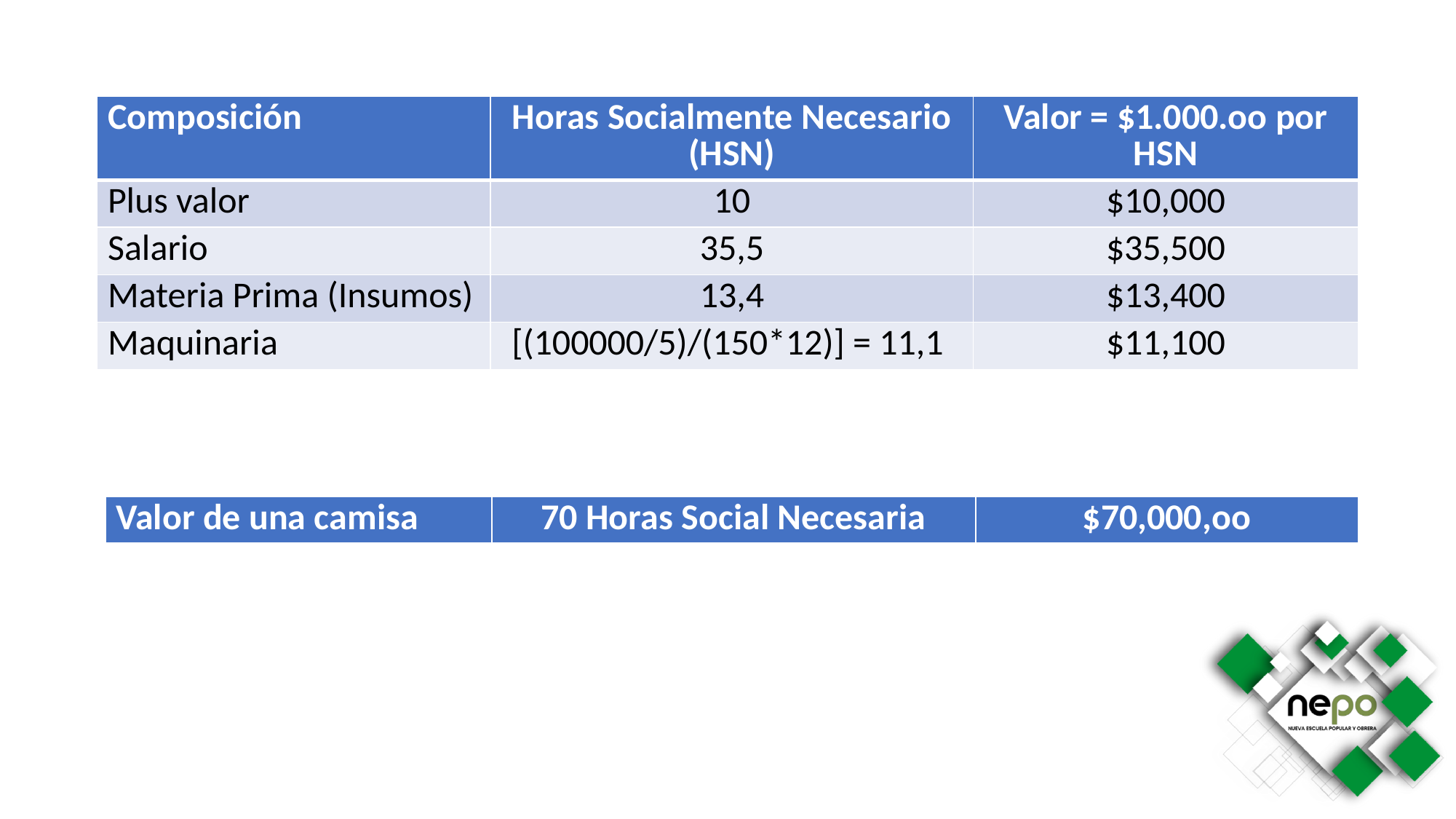

| Composición | Horas Socialmente Necesario (HSN) | Valor = $1.000.oo por HSN |
| --- | --- | --- |
| Plus valor | 10 | $10,000 |
| Salario | 35,5 | $35,500 |
| Materia Prima (Insumos) | 13,4 | $13,400 |
| Maquinaria | [(100000/5)/(150\*12)] = 11,1 | $11,100 |
| Valor de una camisa | 70 Horas Social Necesaria | $70,000,oo |
| --- | --- | --- |